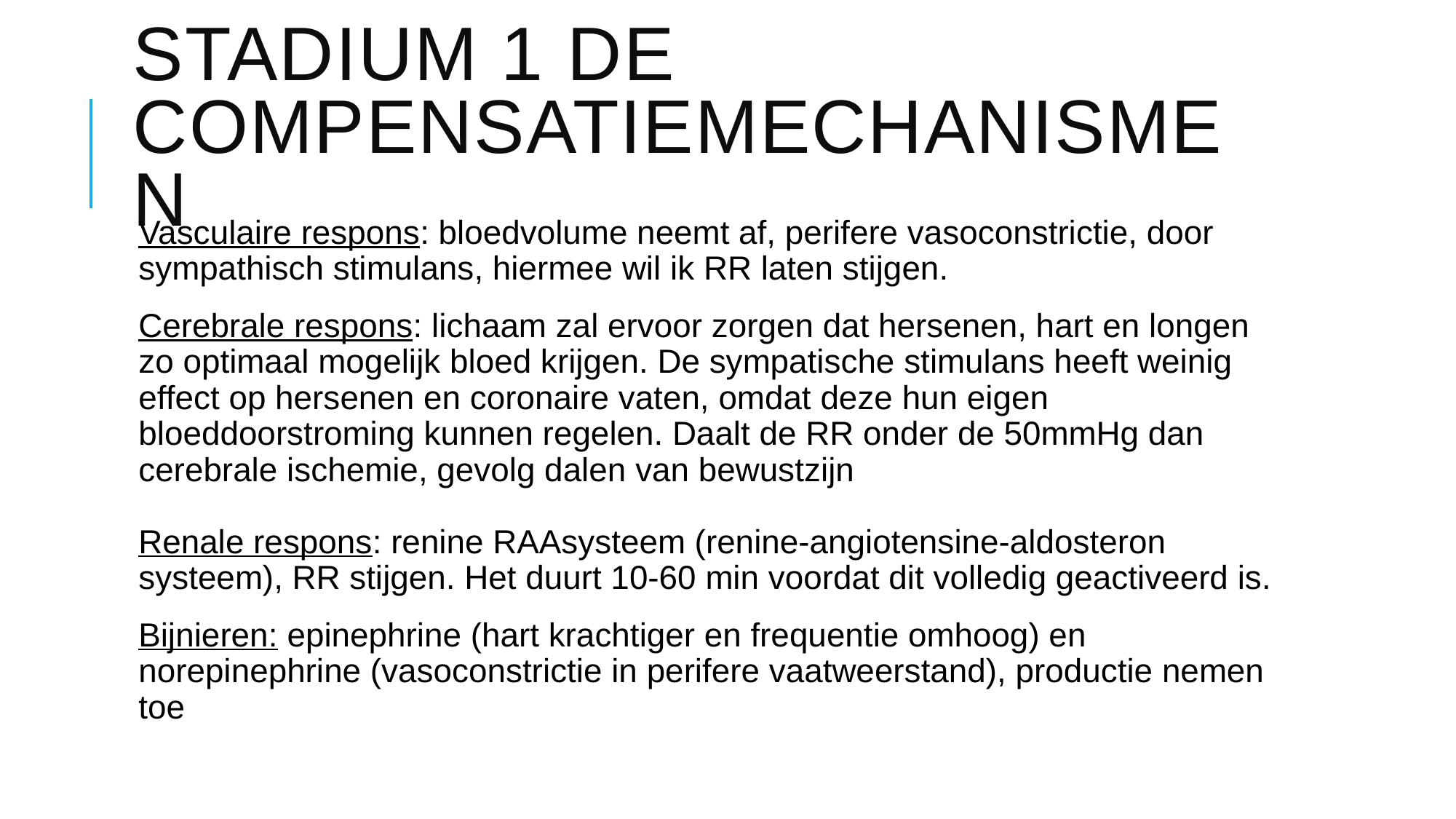

# Stadium 1 De compensatiemechanismen
Vasculaire respons: bloedvolume neemt af, perifere vasoconstrictie, door sympathisch stimulans, hiermee wil ik RR laten stijgen.
Cerebrale respons: lichaam zal ervoor zorgen dat hersenen, hart en longen zo optimaal mogelijk bloed krijgen. De sympatische stimulans heeft weinig effect op hersenen en coronaire vaten, omdat deze hun eigen bloeddoorstroming kunnen regelen. Daalt de RR onder de 50mmHg dan cerebrale ischemie, gevolg dalen van bewustzijn
Renale respons: renine RAAsysteem (renine-angiotensine-aldosteron systeem), RR stijgen. Het duurt 10-60 min voordat dit volledig geactiveerd is.
Bijnieren: epinephrine (hart krachtiger en frequentie omhoog) en norepinephrine (vasoconstrictie in perifere vaatweerstand), productie nemen toe